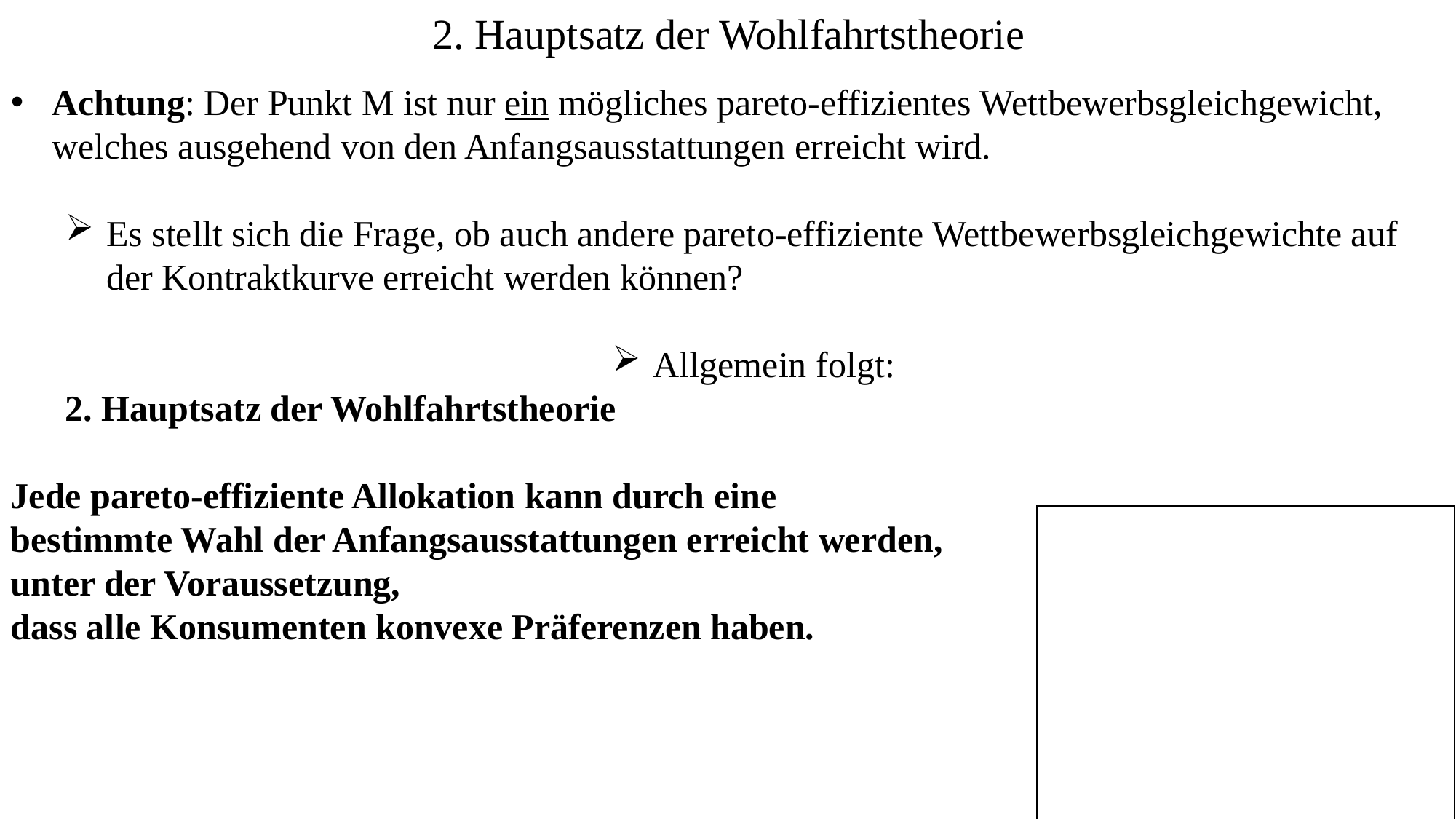

2. Hauptsatz der Wohlfahrtstheorie
Achtung: Der Punkt M ist nur ein mögliches pareto-effizientes Wettbewerbsgleichgewicht, welches ausgehend von den Anfangsausstattungen erreicht wird.

Es stellt sich die Frage, ob auch andere pareto-effiziente Wettbewerbsgleichgewichte auf der Kontraktkurve erreicht werden können?

Allgemein folgt:
2. Hauptsatz der Wohlfahrtstheorie

Jede pareto-effiziente Allokation kann durch eine
bestimmte Wahl der Anfangsausstattungen erreicht werden,
unter der Voraussetzung,
dass alle Konsumenten konvexe Präferenzen haben.